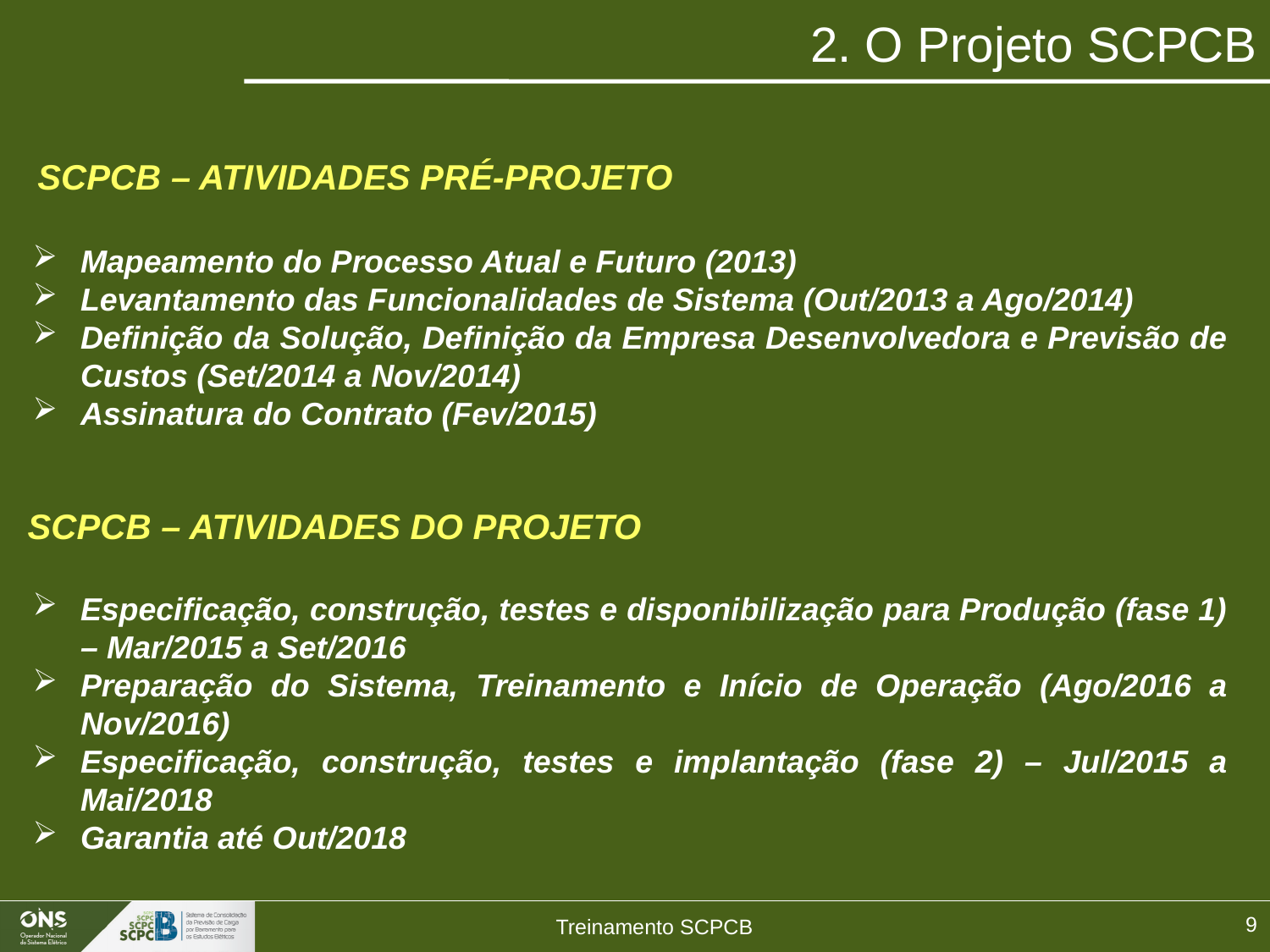

# 2. O Projeto SCPCB
SCPCB – ATIVIDADES PRÉ-PROJETO
Mapeamento do Processo Atual e Futuro (2013)
Levantamento das Funcionalidades de Sistema (Out/2013 a Ago/2014)
Definição da Solução, Definição da Empresa Desenvolvedora e Previsão de Custos (Set/2014 a Nov/2014)
Assinatura do Contrato (Fev/2015)
SCPCB – ATIVIDADES DO PROJETO
Especificação, construção, testes e disponibilização para Produção (fase 1) – Mar/2015 a Set/2016
Preparação do Sistema, Treinamento e Início de Operação (Ago/2016 a Nov/2016)
Especificação, construção, testes e implantação (fase 2) – Jul/2015 a Mai/2018
Garantia até Out/2018